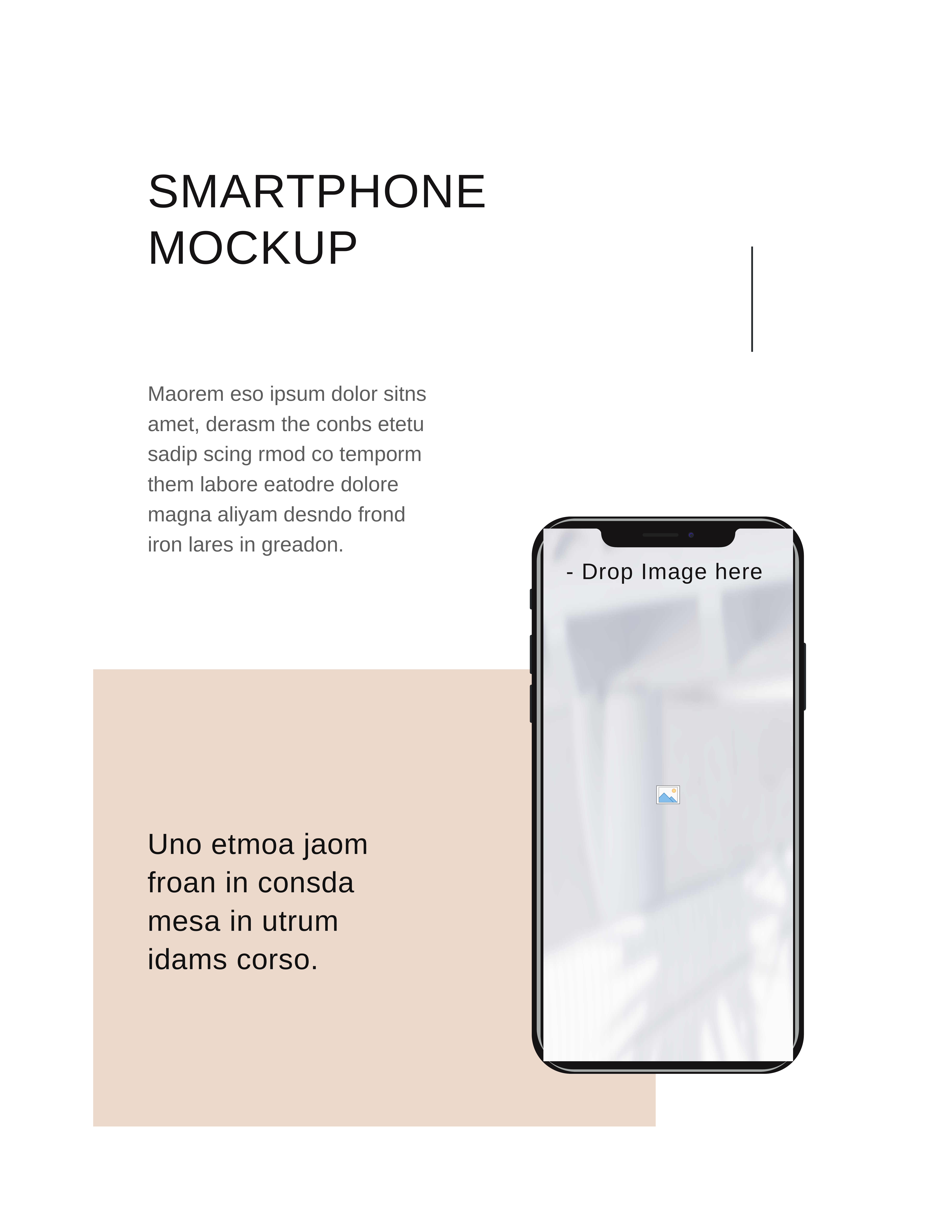

SMARTPHONE
MOCKUP

Maorem eso ipsum dolor sitns amet, derasm the conbs etetu sadip scing rmod co temporm them labore eatodre dolore magna aliyam desndo frond iron lares in greadon.

Uno etmoa jaom froan in consda mesa in utrum
idams corso.